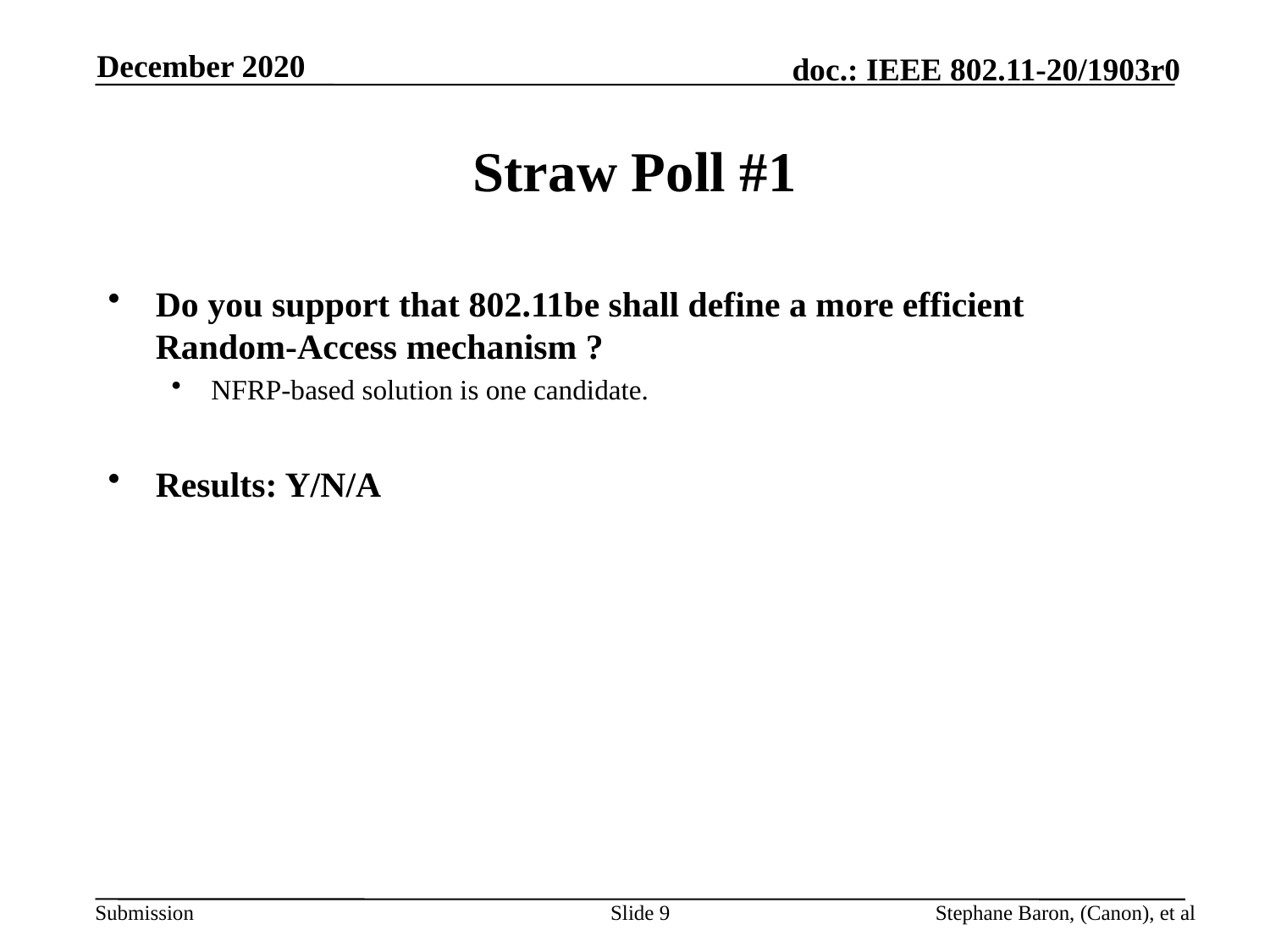

December 2020
Straw Poll #1
Do you support that 802.11be shall define a more efficient Random-Access mechanism ?
NFRP-based solution is one candidate.

Results: Y/N/A
Slide 9
Stephane Baron, (Canon), et al